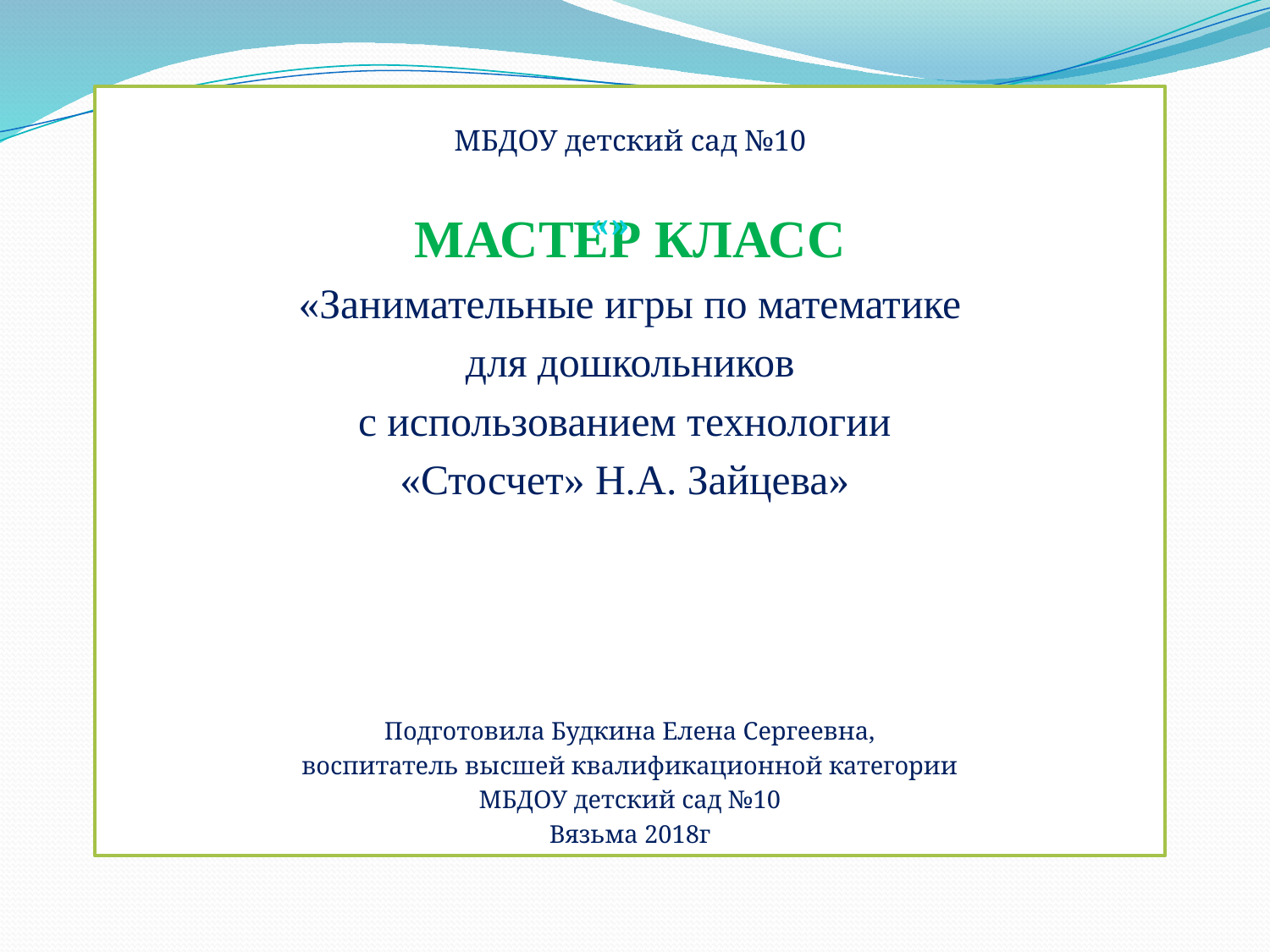

МБДОУ детский сад №10

Мастер класс
«Занимательные игры по математике
для дошкольников
с использованием технологии
«Стосчет» Н.А. Зайцева»

Подготовила Будкина Елена Сергеевна,
воспитатель высшей квалификационной категории
МБДОУ детский сад №10
Вязьма 2018г

«»